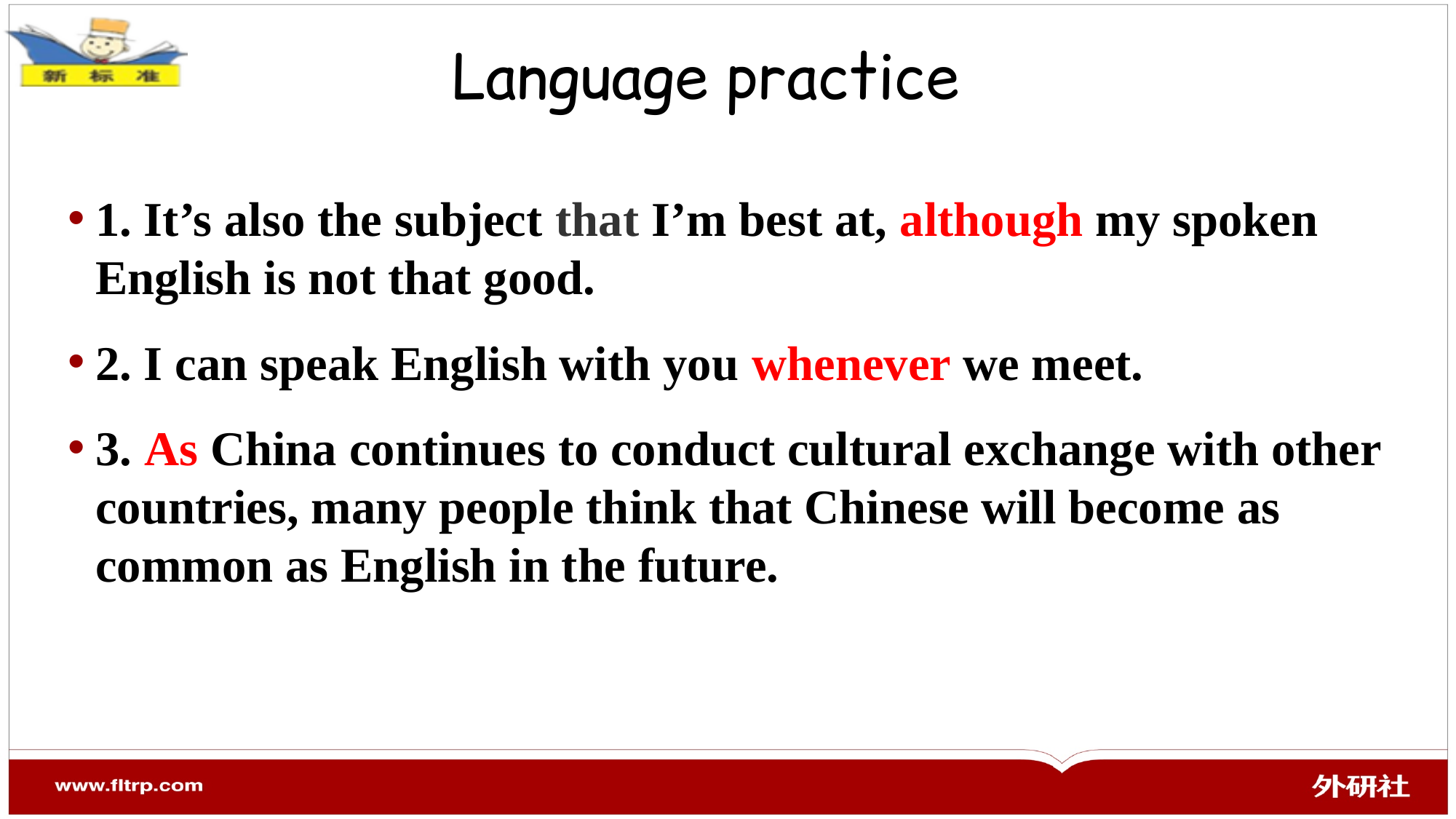

Language practice
1. It’s also the subject that I’m best at, although my spoken English is not that good.
2. I can speak English with you whenever we meet.
3. As China continues to conduct cultural exchange with other countries, many people think that Chinese will become as common as English in the future.